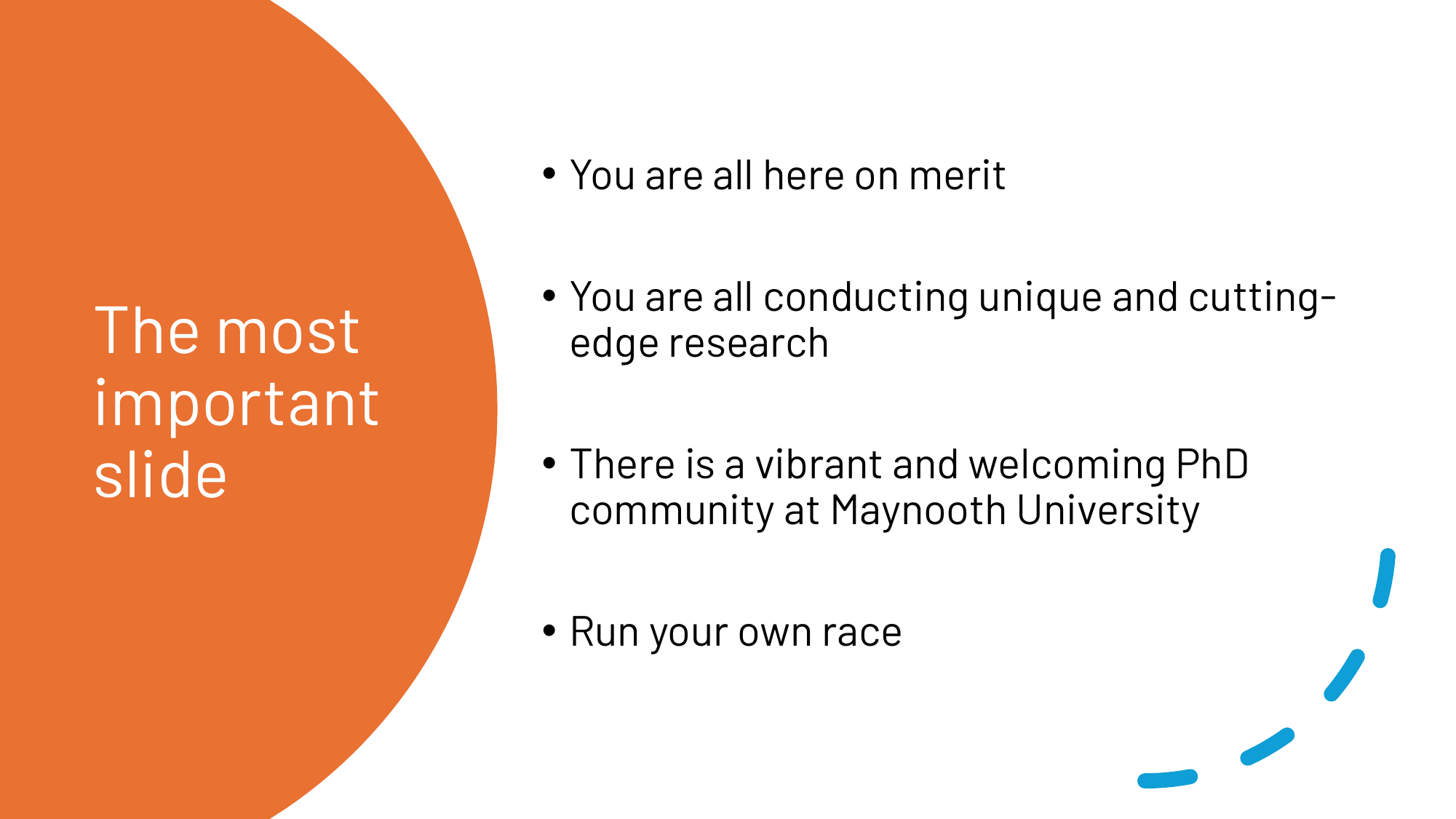

You are all here on merit

You are all conducting unique and cutting-edge research

There is a vibrant and welcoming PhD community at Maynooth University

Run your own race
# The most important slide